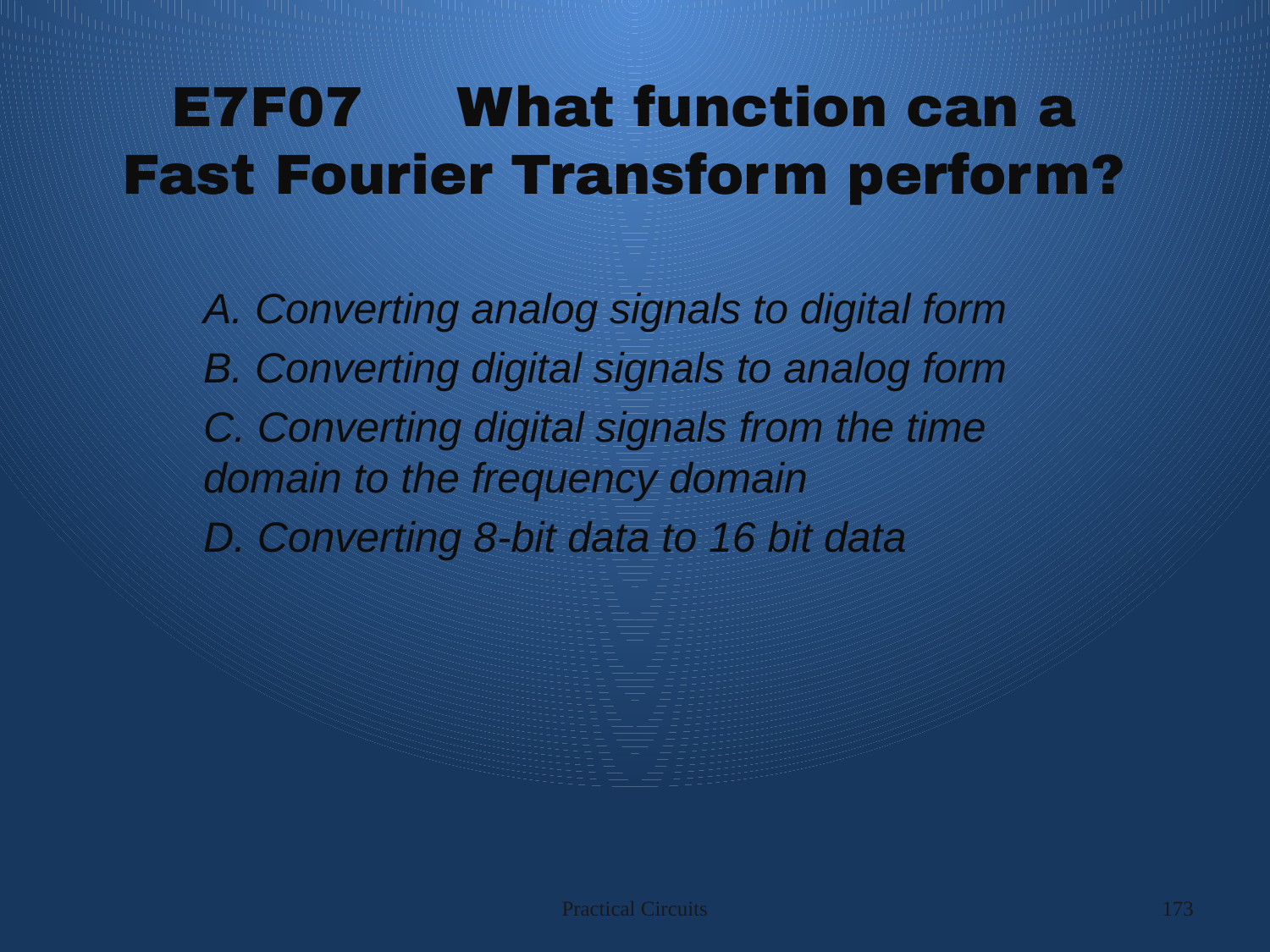

# E7F07     What function can a Fast Fourier Transform perform?
A. Converting analog signals to digital form
B. Converting digital signals to analog form
C. Converting digital signals from the time domain to the frequency domain
D. Converting 8-bit data to 16 bit data
Practical Circuits
173